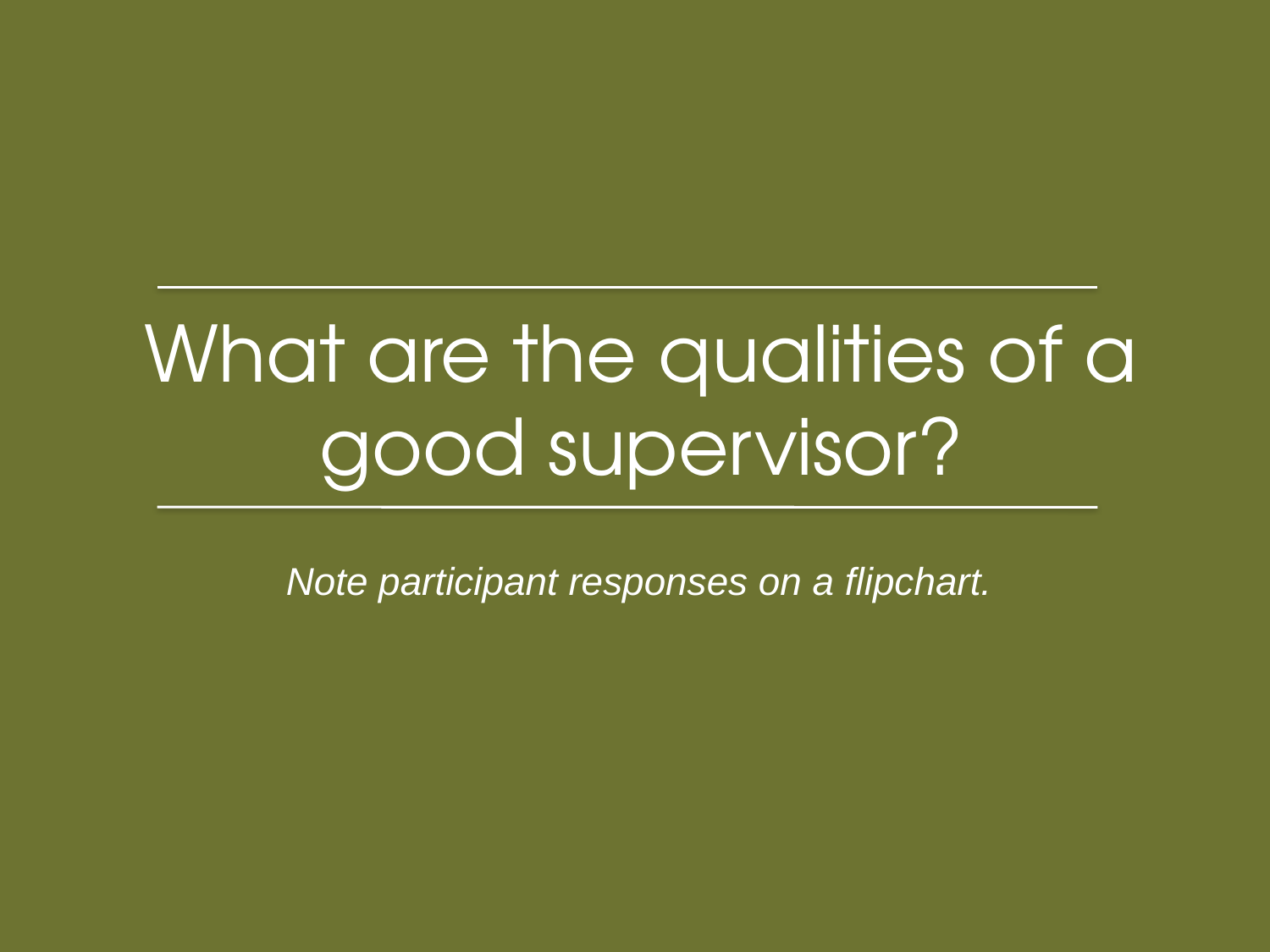

What are the qualities of a good supervisor?
Note participant responses on a flipchart.